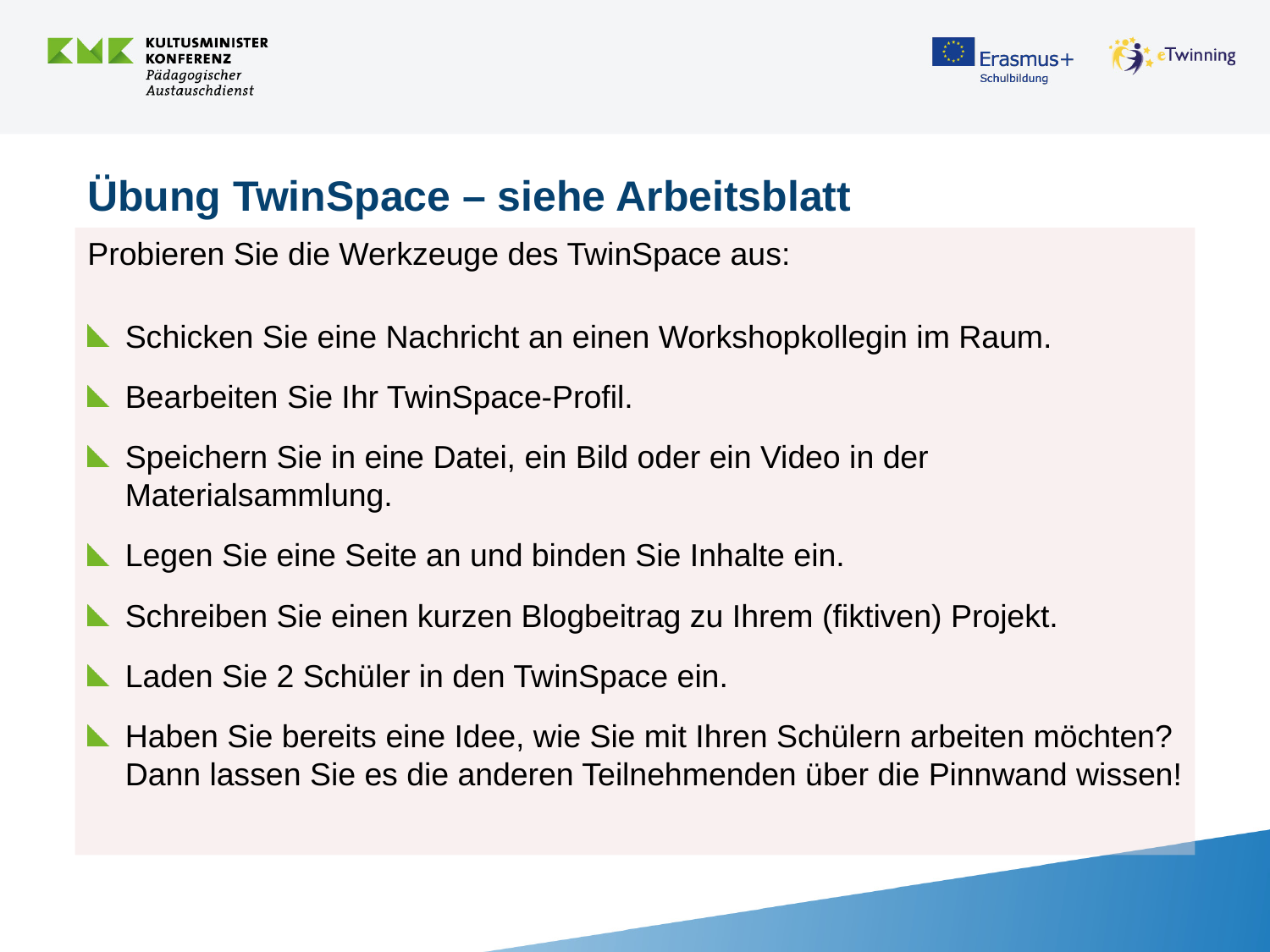

# Übung TwinSpace – siehe Arbeitsblatt
Probieren Sie die Werkzeuge des TwinSpace aus:
Schicken Sie eine Nachricht an einen Workshopkollegin im Raum.
Bearbeiten Sie Ihr TwinSpace-Profil.
Speichern Sie in eine Datei, ein Bild oder ein Video in der Materialsammlung.
Legen Sie eine Seite an und binden Sie Inhalte ein.
Schreiben Sie einen kurzen Blogbeitrag zu Ihrem (fiktiven) Projekt.
Laden Sie 2 Schüler in den TwinSpace ein.
Haben Sie bereits eine Idee, wie Sie mit Ihren Schülern arbeiten möchten? Dann lassen Sie es die anderen Teilnehmenden über die Pinnwand wissen!